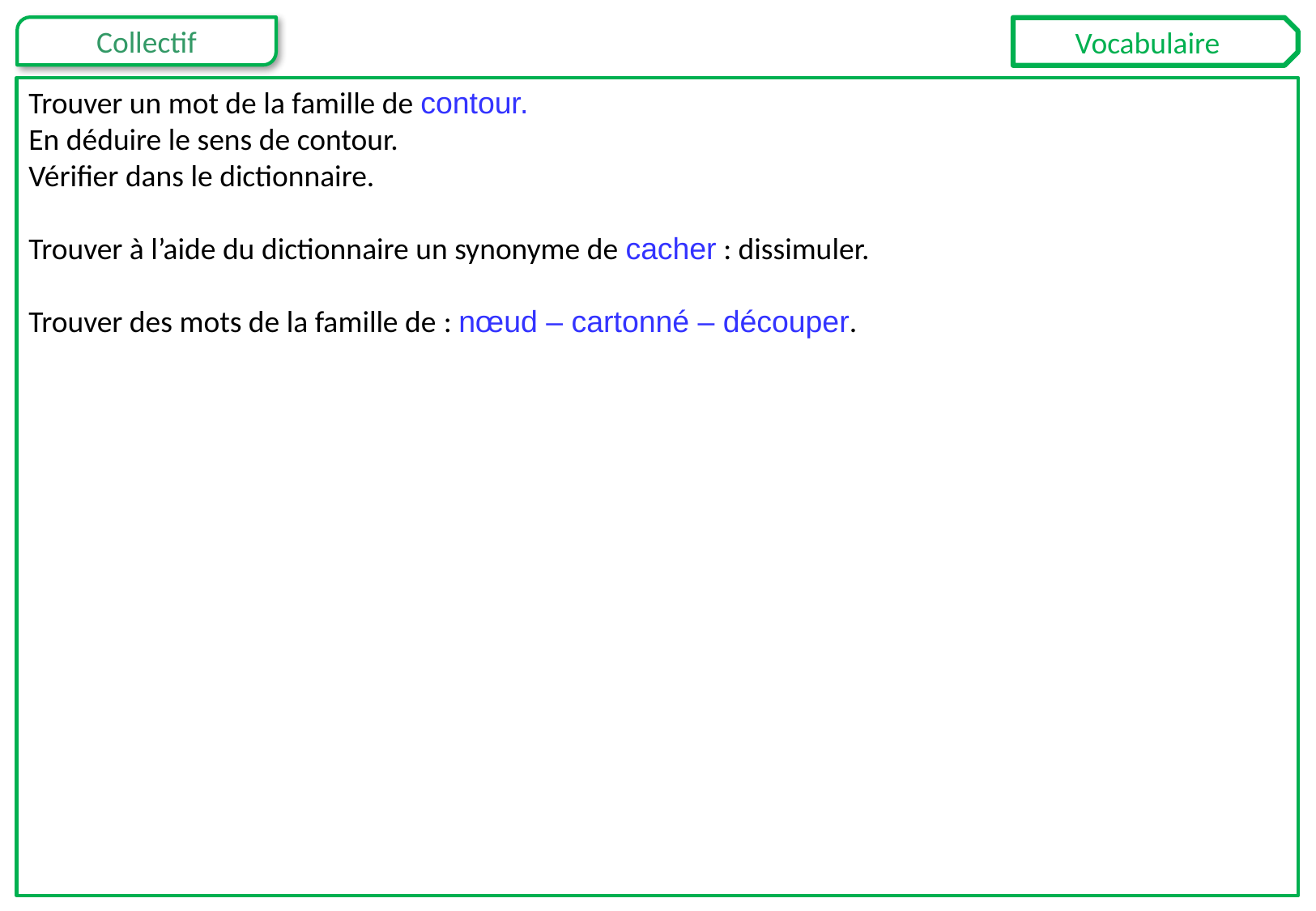

Vocabulaire
Trouver un mot de la famille de contour.
En déduire le sens de contour.
Vérifier dans le dictionnaire.

Trouver à l’aide du dictionnaire un synonyme de cacher : dissimuler.

Trouver des mots de la famille de : nœud – cartonné – découper.